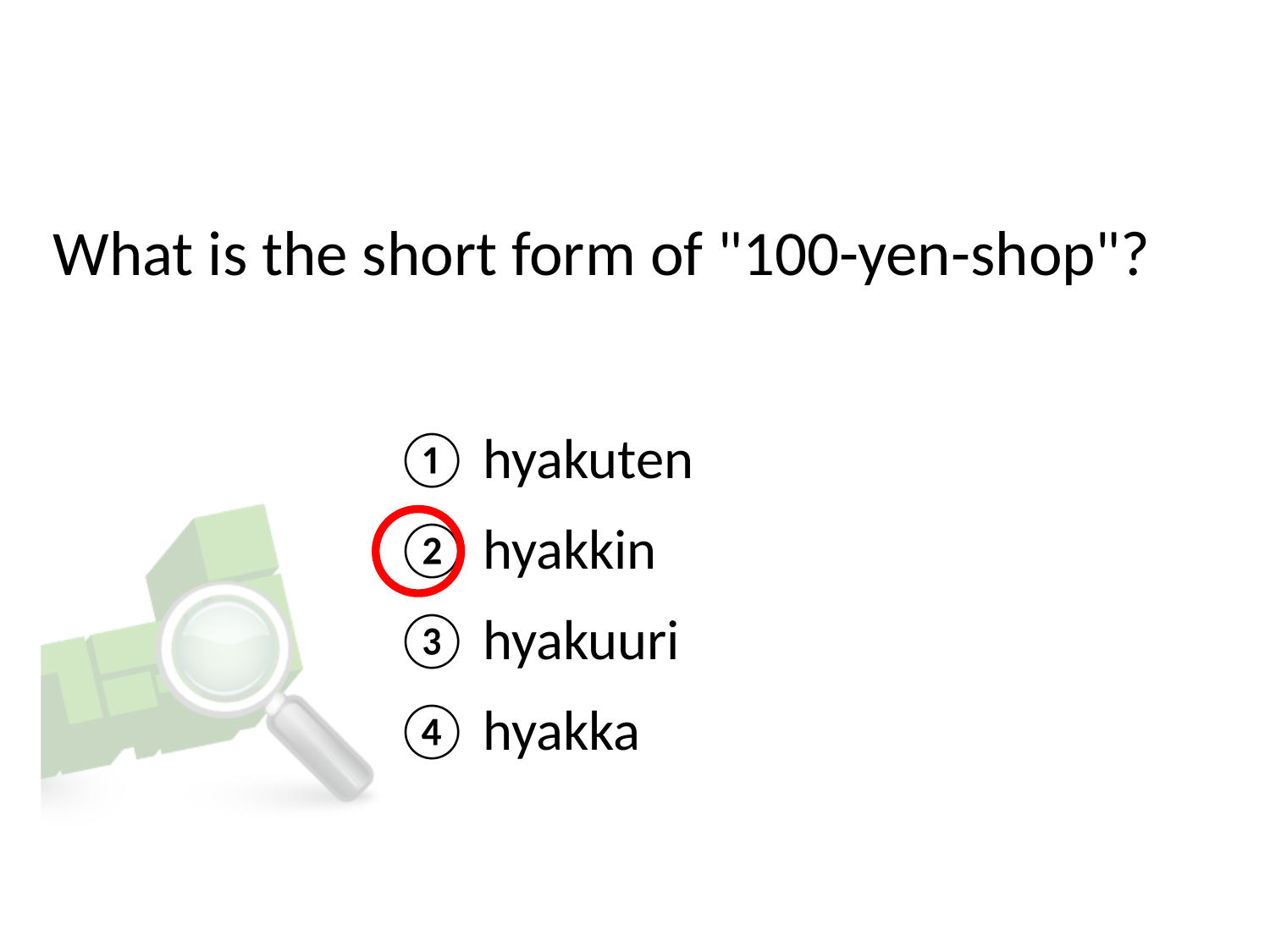

# What is the short form of "100-yen-shop"?
① hyakuten
② hyakkin
③ hyakuuri
④ hyakka